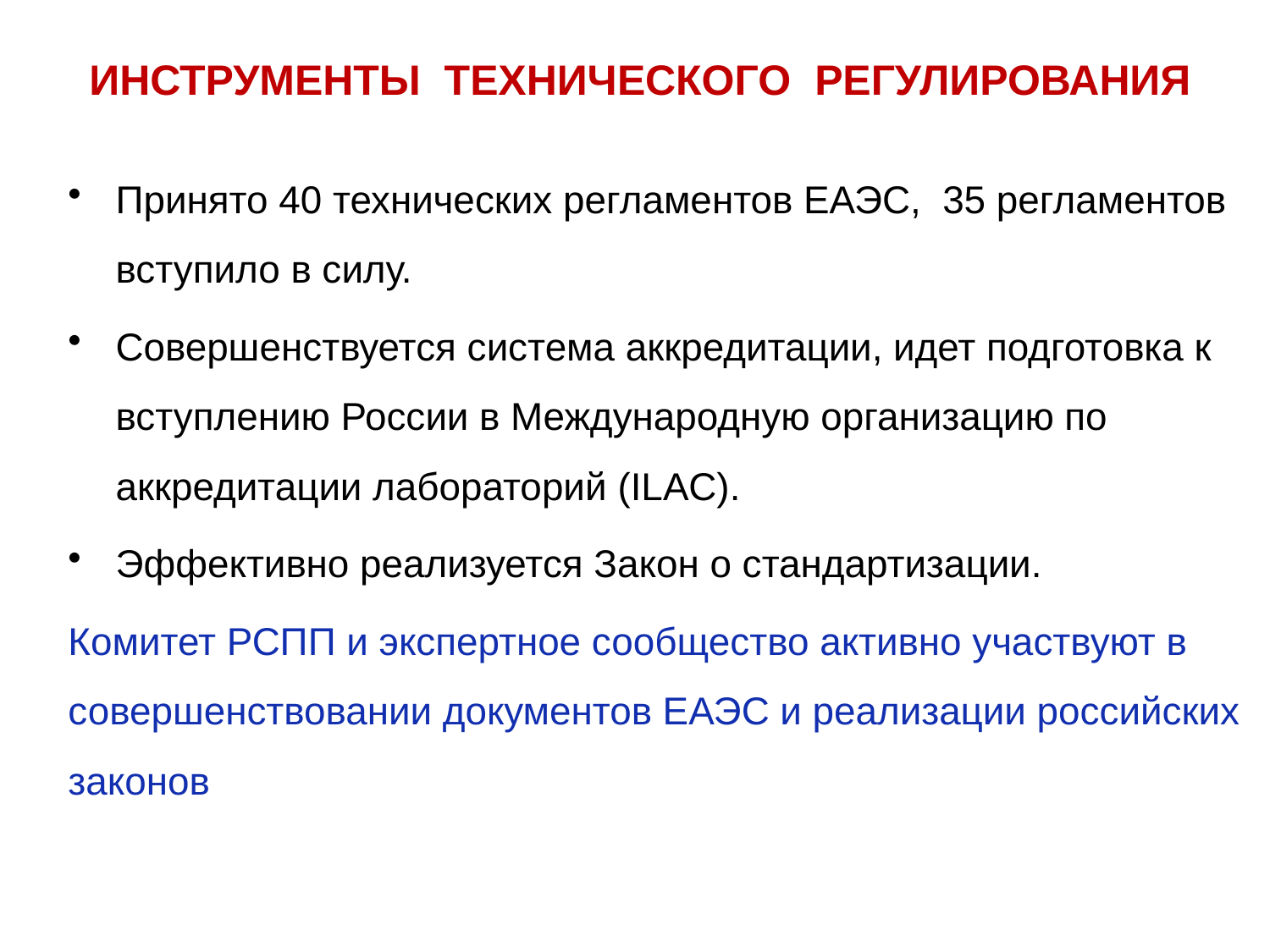

ИНСТРУМЕНТЫ  ТЕХНИЧЕСКОГО  РЕГУЛИРОВАНИЯ

Принято 40 технических регламентов ЕАЭС,  35 регламентов вступило в силу.
Совершенствуется система аккредитации, идет подготовка к вступлению России в Международную организацию по аккредитации лабораторий (ILAC).
Эффективно реализуется Закон о стандартизации.
Комитет РСПП и экспертное сообщество активно участвуют в совершенствовании документов ЕАЭС и реализации российских законов